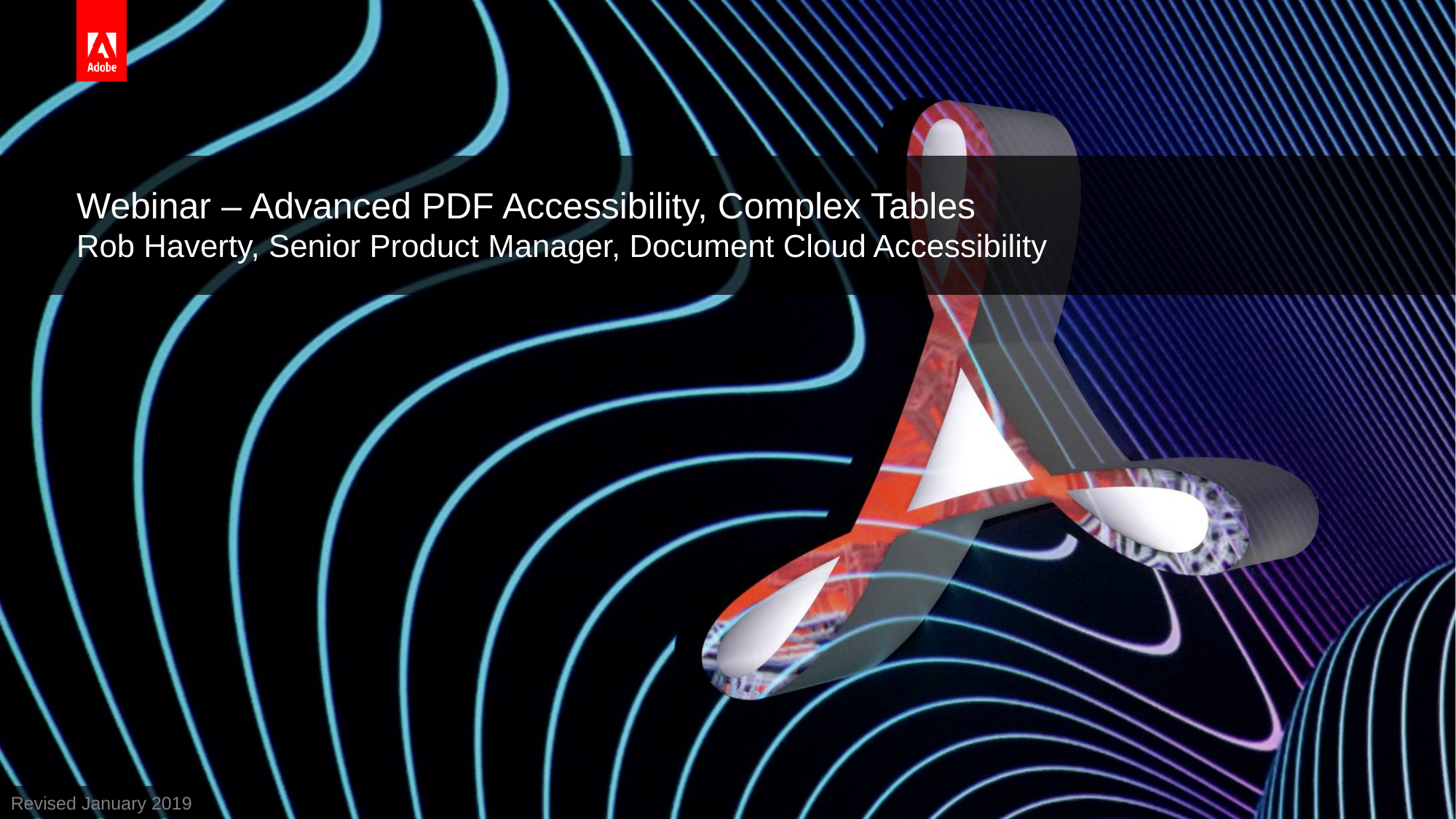

# Webinar – Advanced PDF Accessibility, Complex Tables
Rob Haverty, Senior Product Manager, Document Cloud Accessibility
Revised January 2019